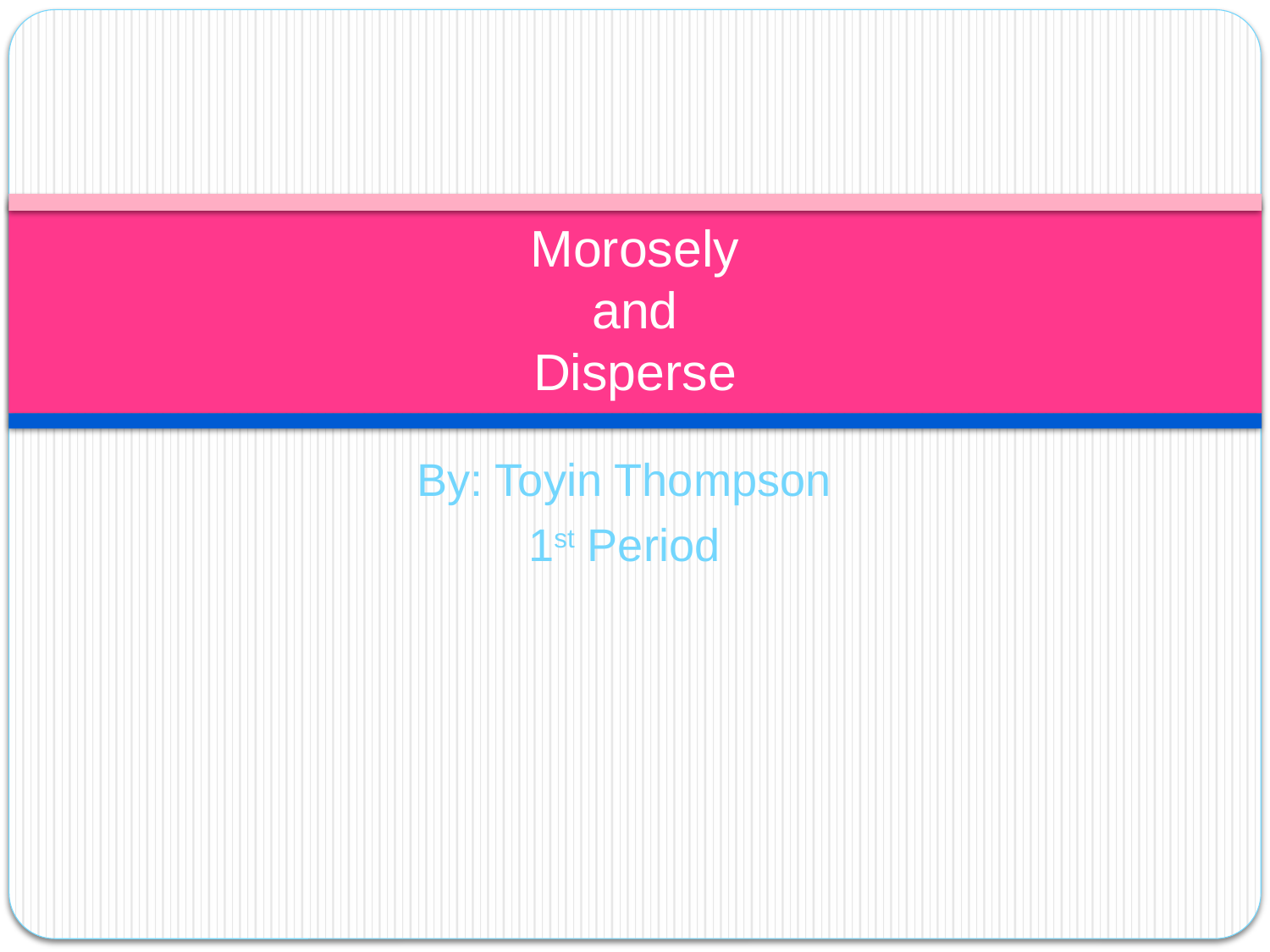

# Morosely and Disperse
By: Toyin Thompson
1st Period